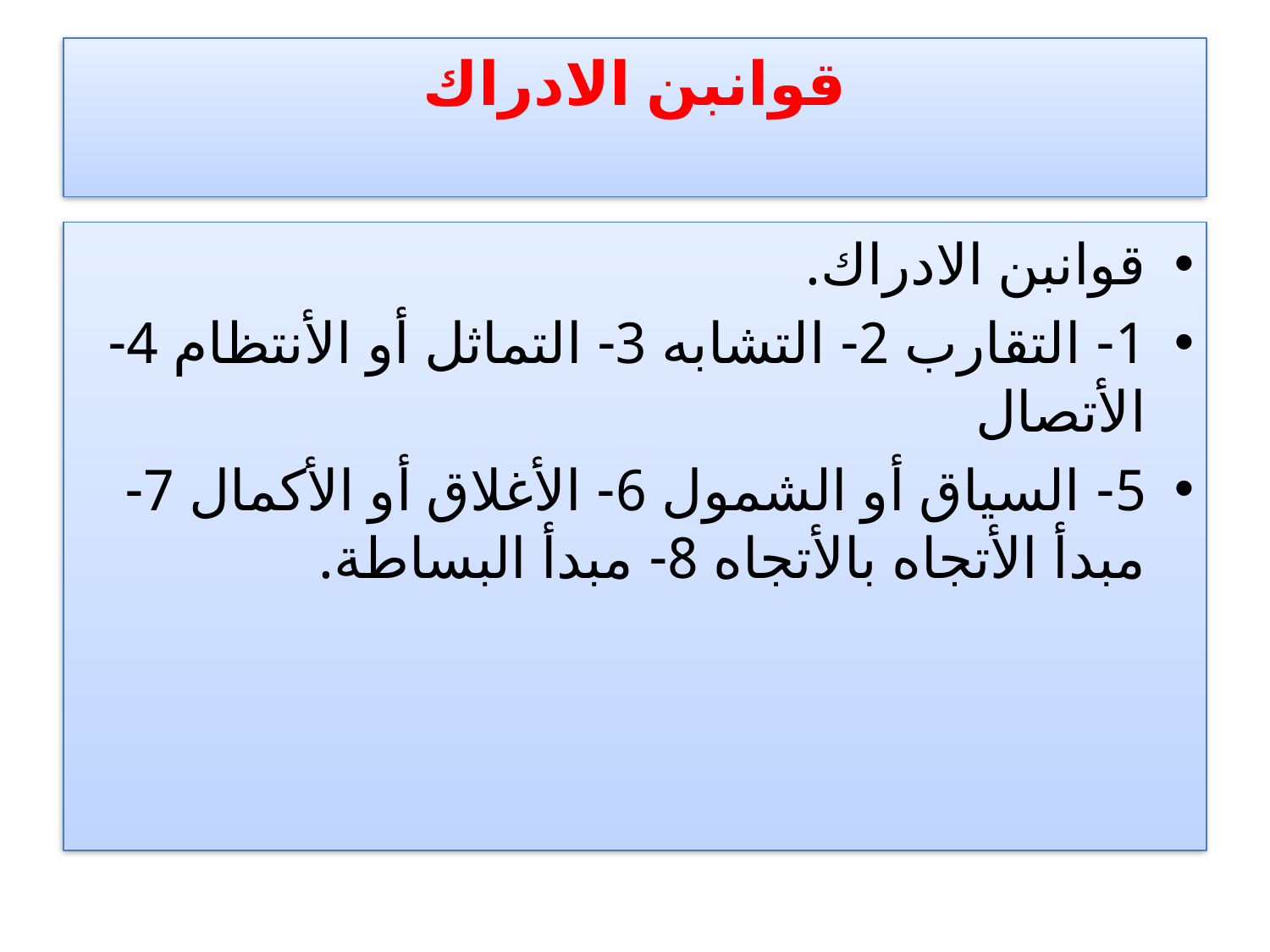

# قوانبن الادراك
قوانبن الادراك.
1- التقارب 2- التشابه 3- التماثل أو الأنتظام 4- الأتصال
5- السياق أو الشمول 6- الأغلاق أو الأكمال 7- مبدأ الأتجاه بالأتجاه 8- مبدأ البساطة.